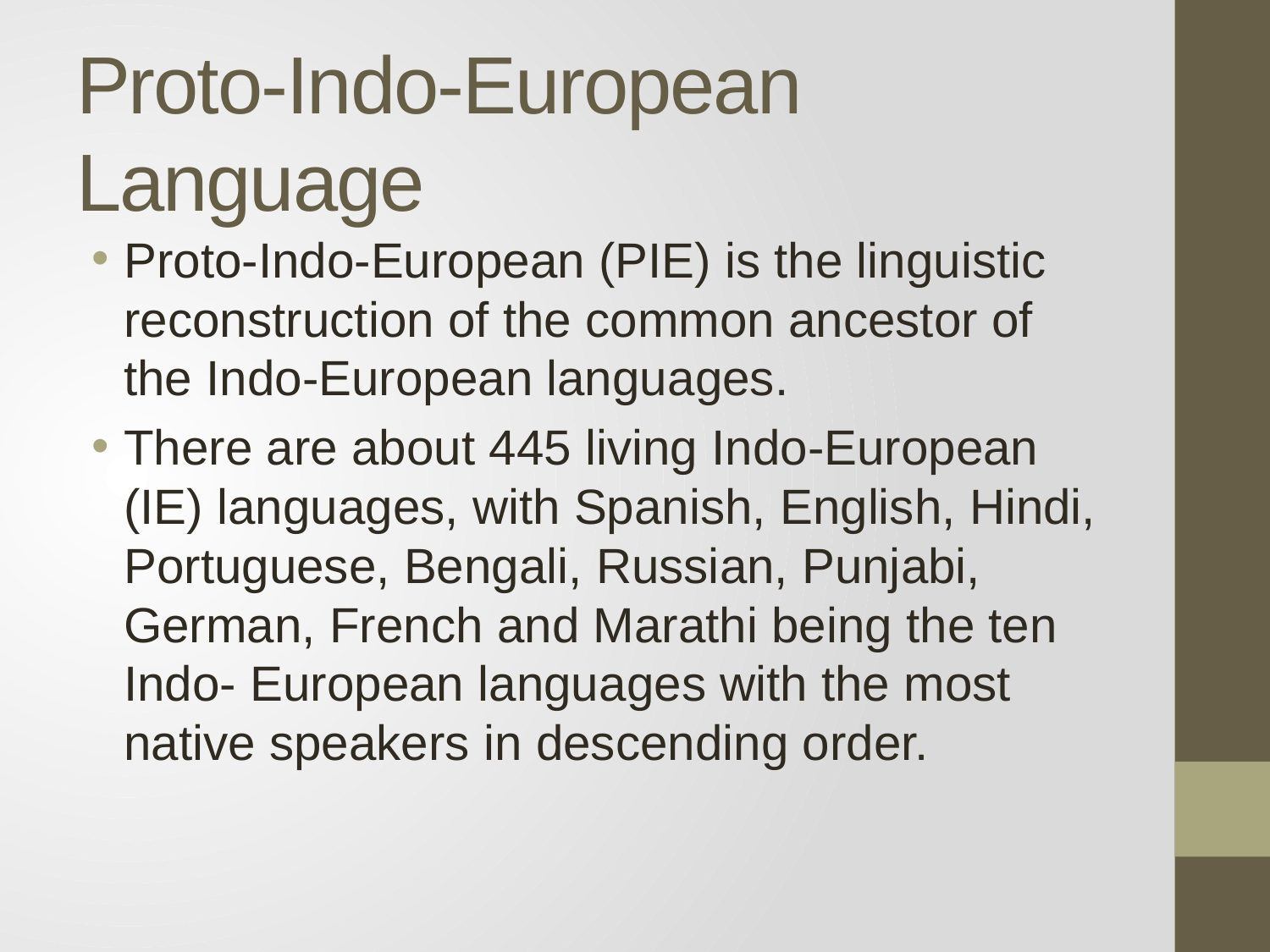

# Proto-Indo-European Language
Proto-Indo-European (PIE) is the linguistic reconstruction of the common ancestor of the Indo-European languages.
There are about 445 living Indo-European (IE) languages, with Spanish, English, Hindi, Portuguese, Bengali, Russian, Punjabi, German, French and Marathi being the ten Indo- European languages with the most native speakers in descending order.